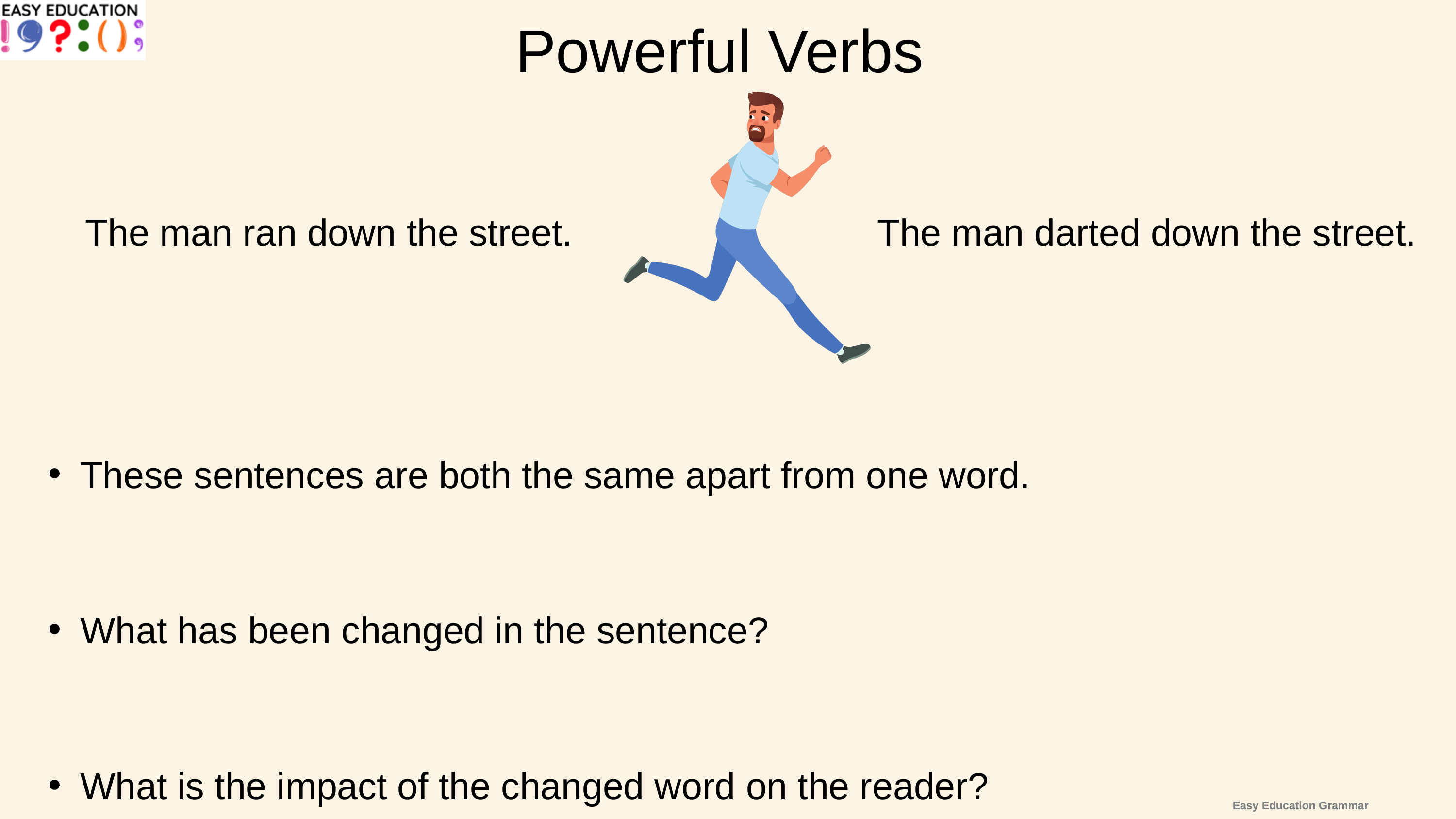

Powerful Verbs

The man ran down the street.
The man darted down the street.
These sentences are both the same apart from one word.

What has been changed in the sentence?

What is the impact of the changed word on the reader?